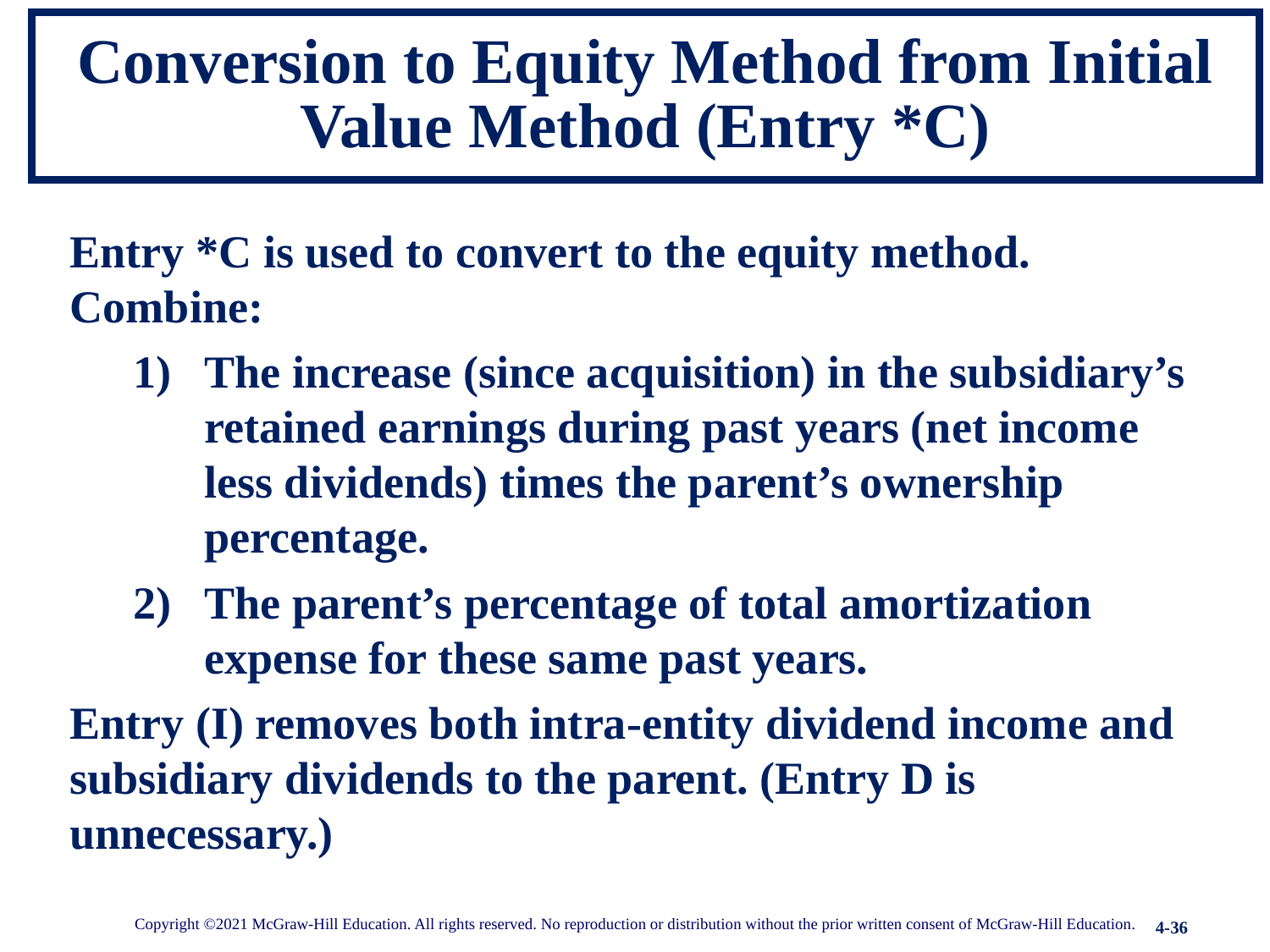

# Conversion to Equity Method from Initial Value Method (Entry *C)
Entry *C is used to convert to the equity method. Combine:
The increase (since acquisition) in the subsidiary’s retained earnings during past years (net income less dividends) times the parent’s ownership percentage.
The parent’s percentage of total amortization expense for these same past years.
Entry (I) removes both intra-entity dividend income and subsidiary dividends to the parent. (Entry D is unnecessary.)
Copyright ©2021 McGraw-Hill Education. All rights reserved. No reproduction or distribution without the prior written consent of McGraw-Hill Education.
4-36